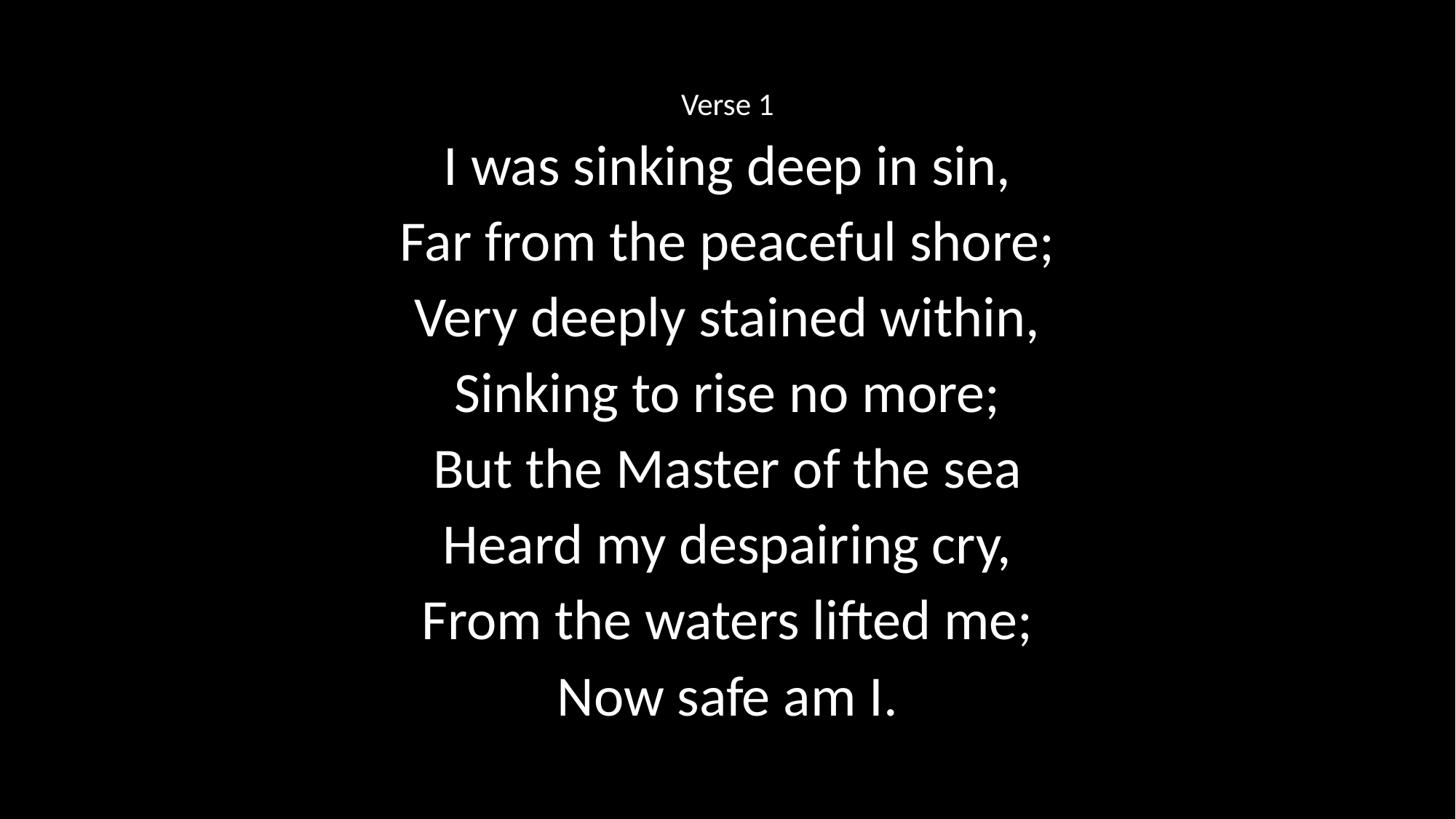

Verse 1
I was sinking deep in sin,
Far from the peaceful shore;
Very deeply stained within,
Sinking to rise no more;
But the Master of the sea
Heard my despairing cry,
From the waters lifted me;
Now safe am I.